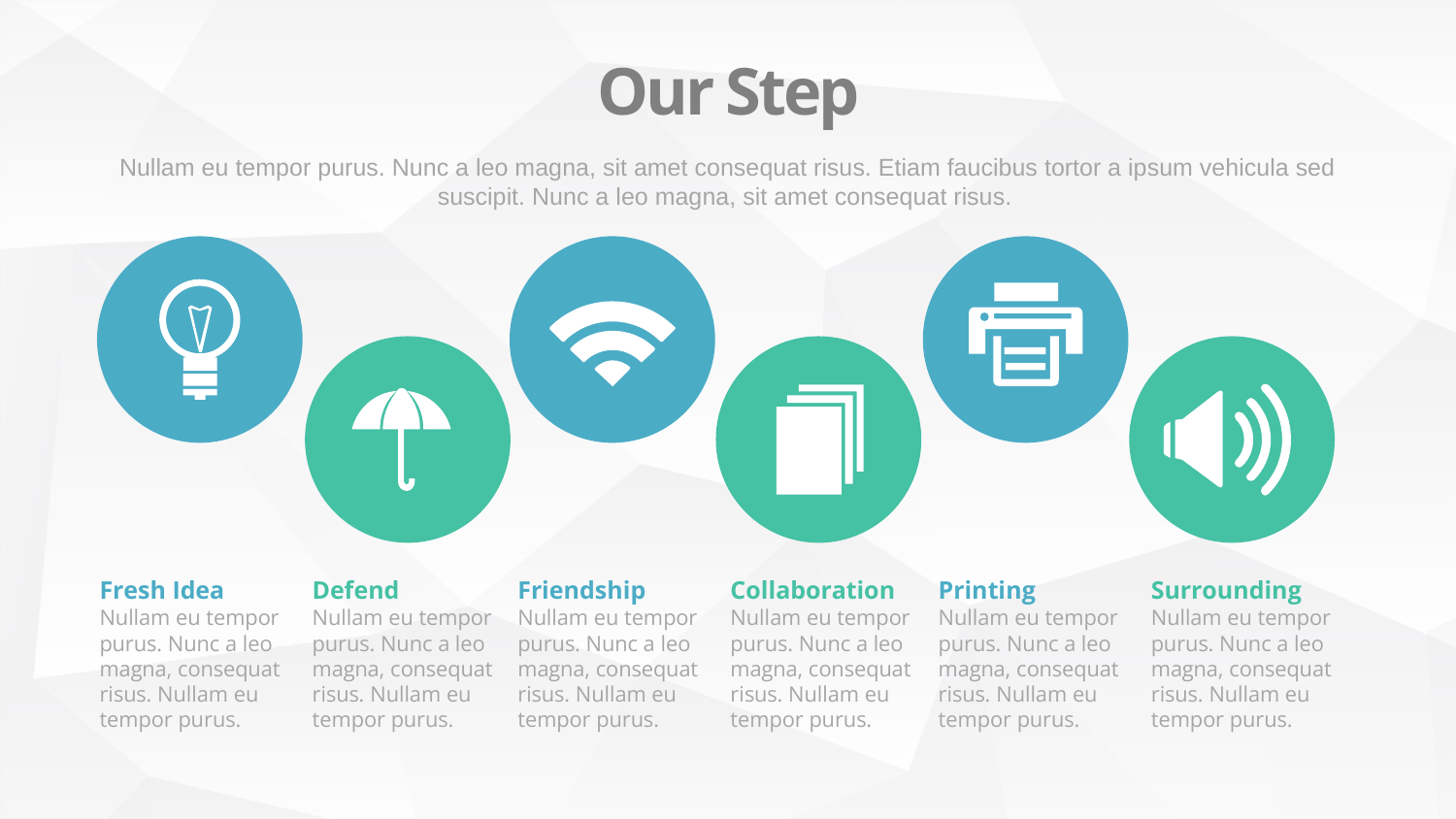

Our Step
Nullam eu tempor purus. Nunc a leo magna, sit amet consequat risus. Etiam faucibus tortor a ipsum vehicula sed suscipit. Nunc a leo magna, sit amet consequat risus.

Fresh Idea
Nullam eu tempor purus. Nunc a leo magna, consequat risus. Nullam eu tempor purus.
Defend
Nullam eu tempor purus. Nunc a leo magna, consequat risus. Nullam eu tempor purus.
Friendship
Nullam eu tempor purus. Nunc a leo magna, consequat risus. Nullam eu tempor purus.
Collaboration
Nullam eu tempor purus. Nunc a leo magna, consequat risus. Nullam eu tempor purus.
Printing
Nullam eu tempor purus. Nunc a leo magna, consequat risus. Nullam eu tempor purus.
Surrounding
Nullam eu tempor purus. Nunc a leo magna, consequat risus. Nullam eu tempor purus.